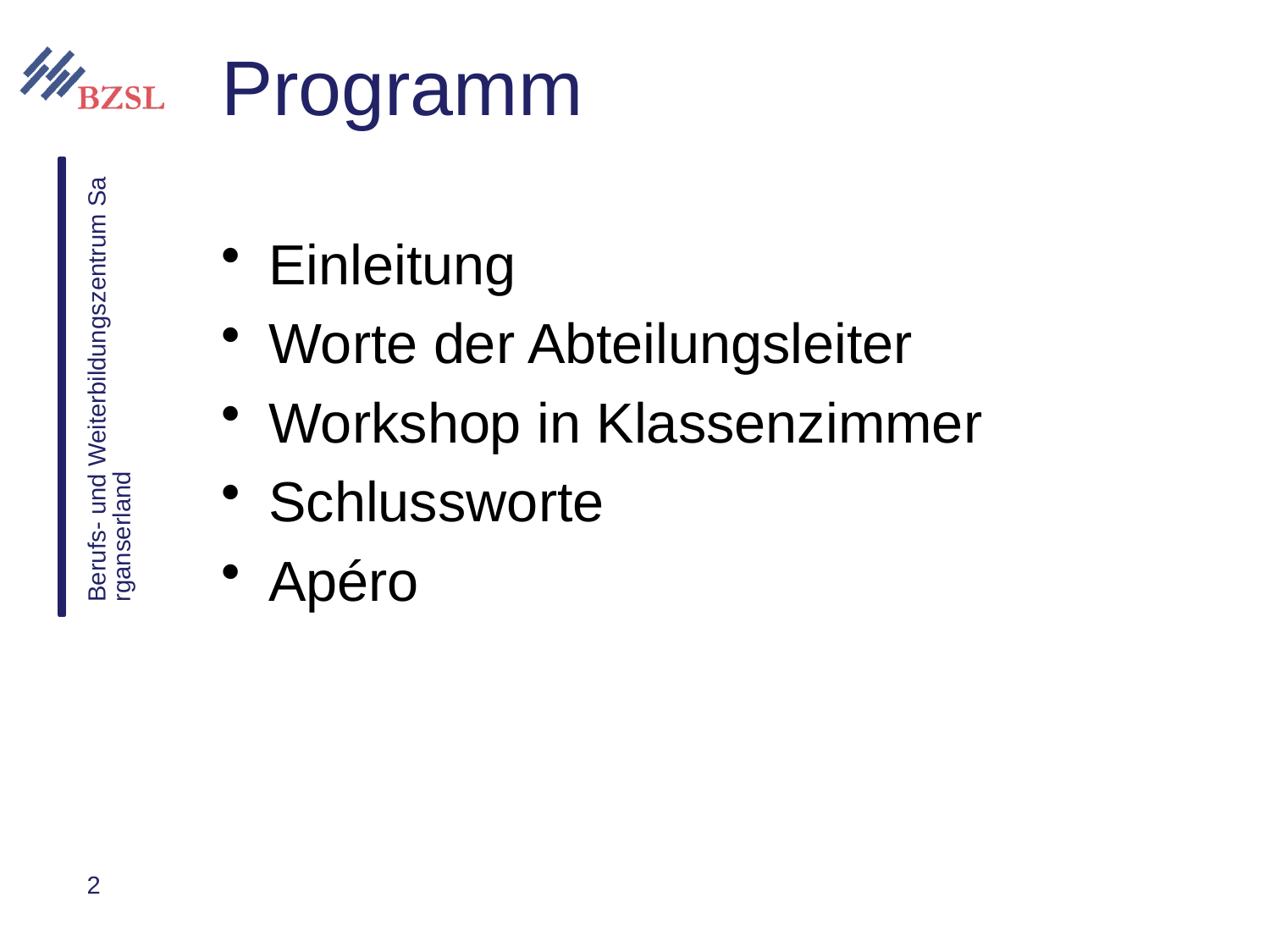

# Programm
Einleitung
Worte der Abteilungsleiter
Workshop in Klassenzimmer
Schlussworte
Apéro
Berufs- und Weiterbildungszentrum Sarganserland
2